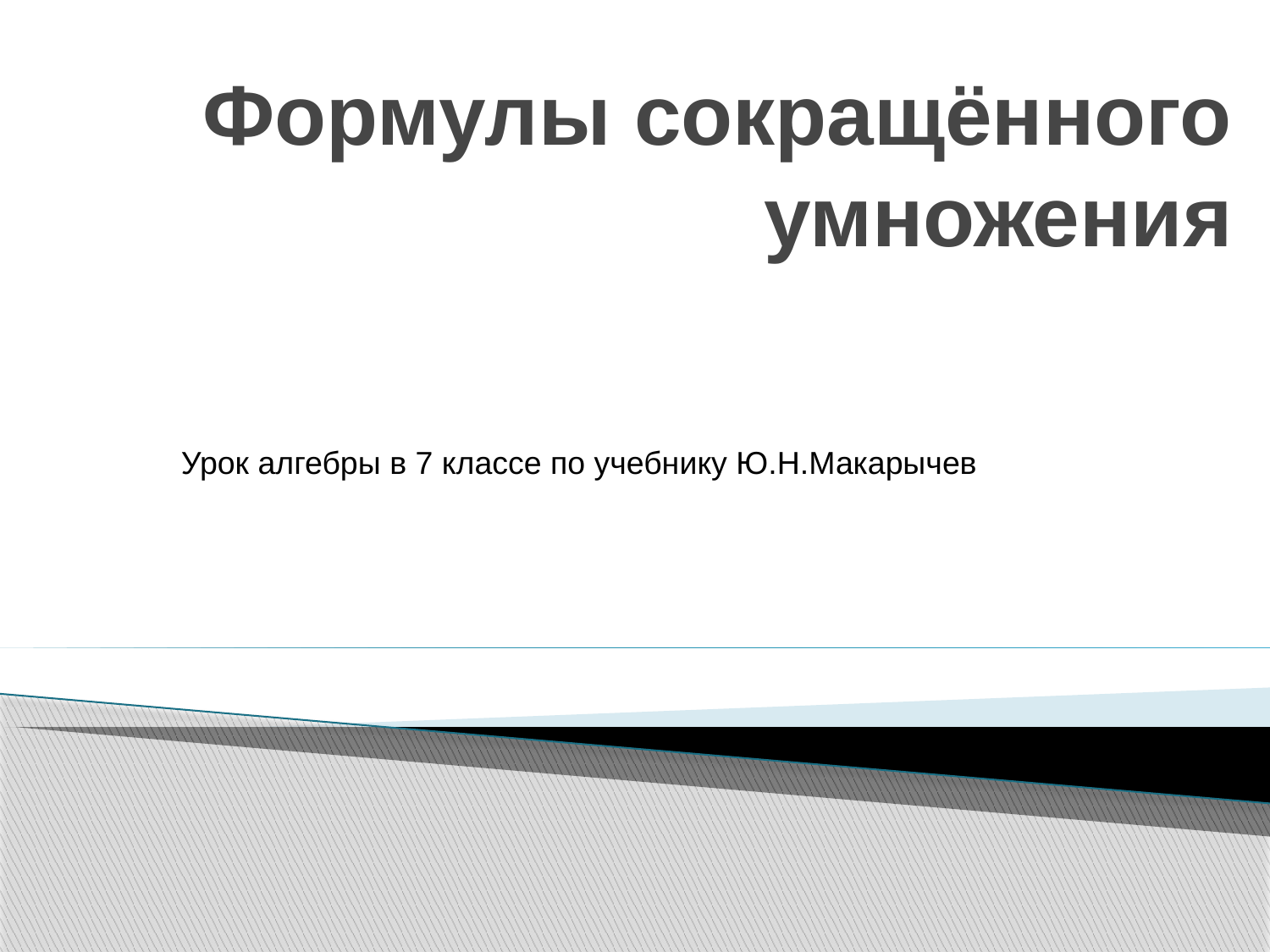

# Формулы сокращённого умножения
Урок алгебры в 7 классе по учебнику Ю.Н.Макарычев